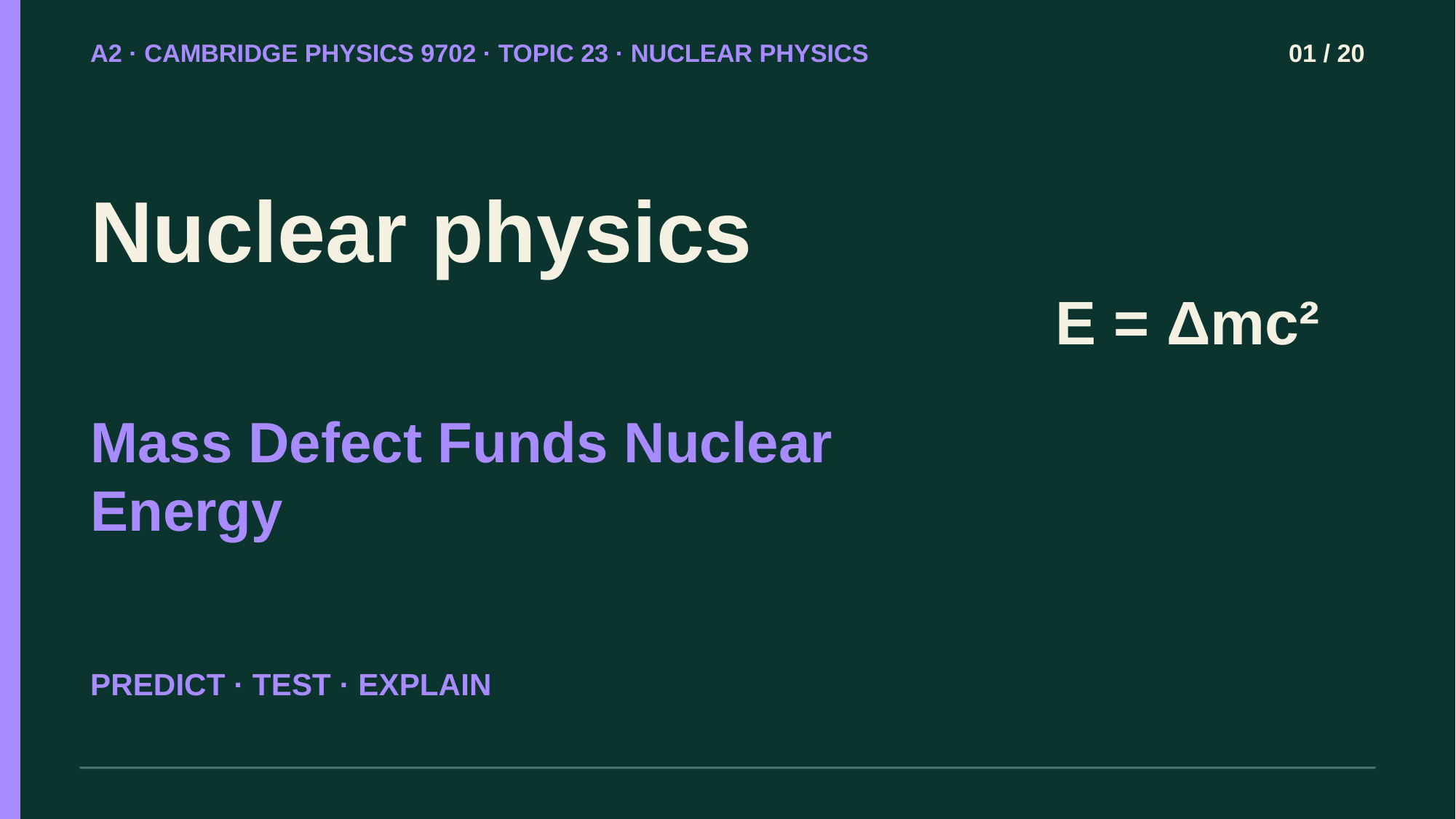

A2 · CAMBRIDGE PHYSICS 9702 · TOPIC 23 · NUCLEAR PHYSICS
01 / 20
Nuclear physics
E = Δmc²
Mass Defect Funds Nuclear Energy
PREDICT · TEST · EXPLAIN